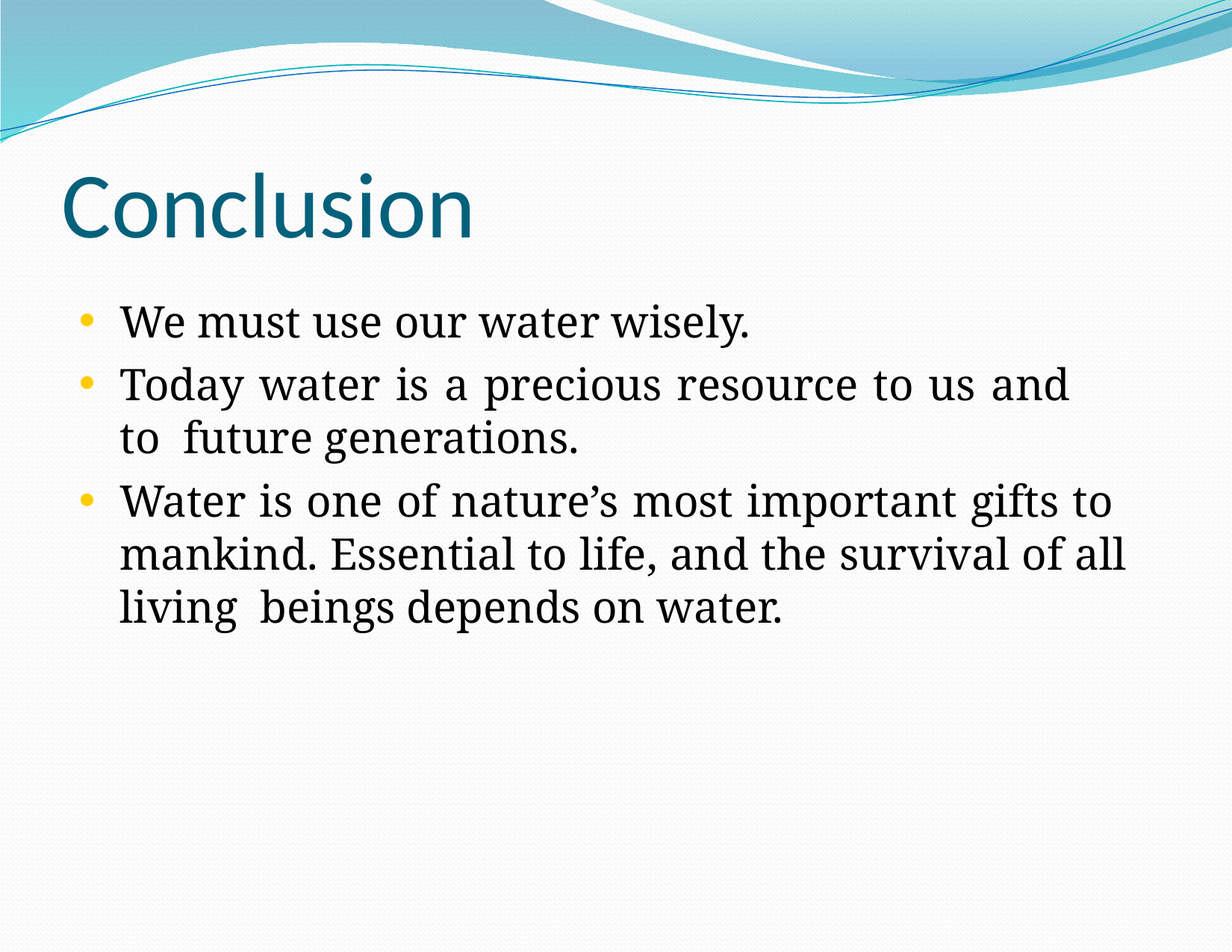

# Conclusion
We must use our water wisely.
Today water is a precious resource to us and to  future generations.
Water is one of nature’s most important gifts to  mankind. Essential to life, and the survival of all living  beings depends on water.